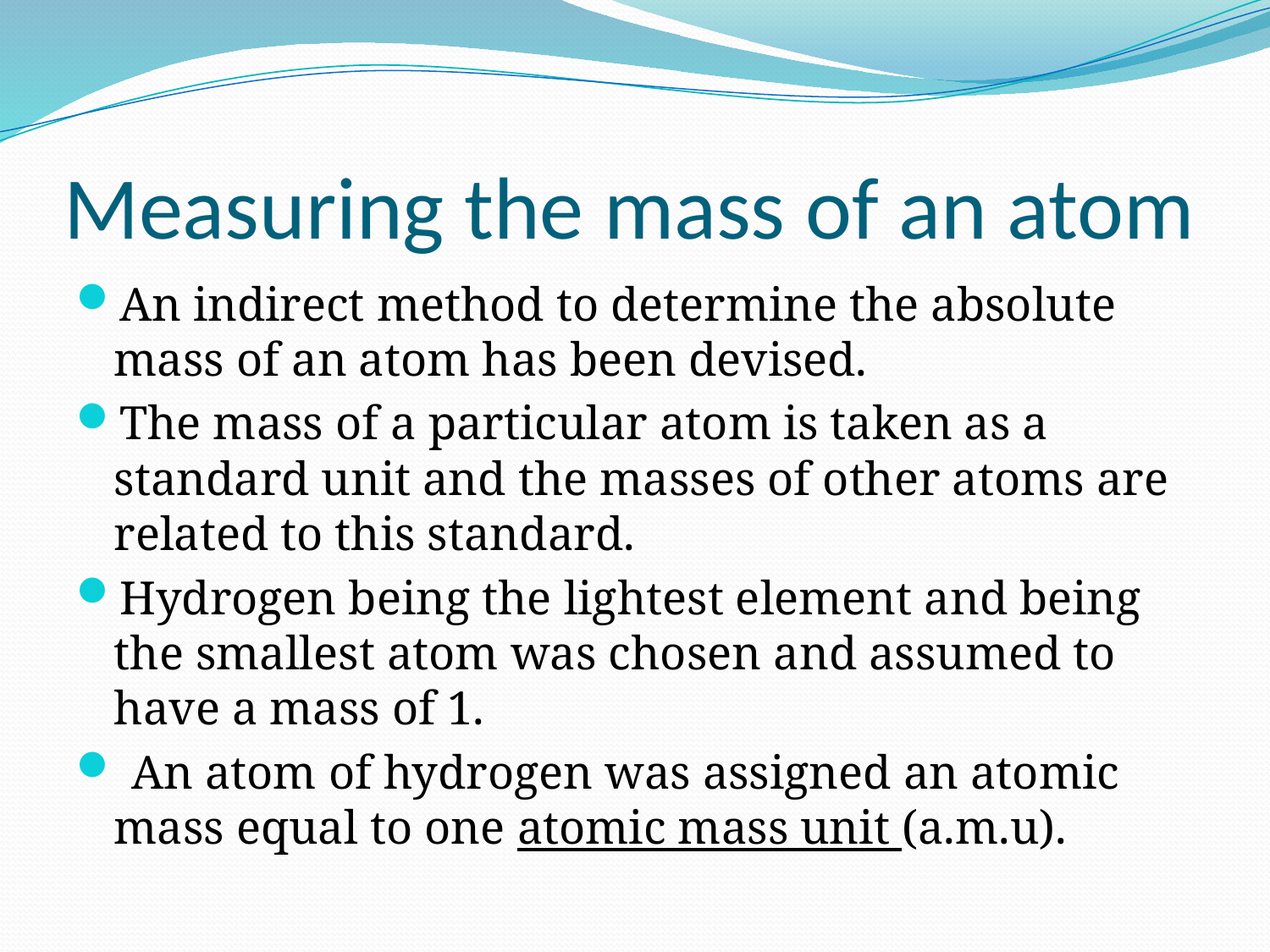

# Measuring the mass of an atom
An indirect method to determine the absolute mass of an atom has been devised.
The mass of a particular atom is taken as a standard unit and the masses of other atoms are related to this standard.
Hydrogen being the lightest element and being the smallest atom was chosen and assumed to have a mass of 1.
 An atom of hydrogen was assigned an atomic mass equal to one atomic mass unit (a.m.u).